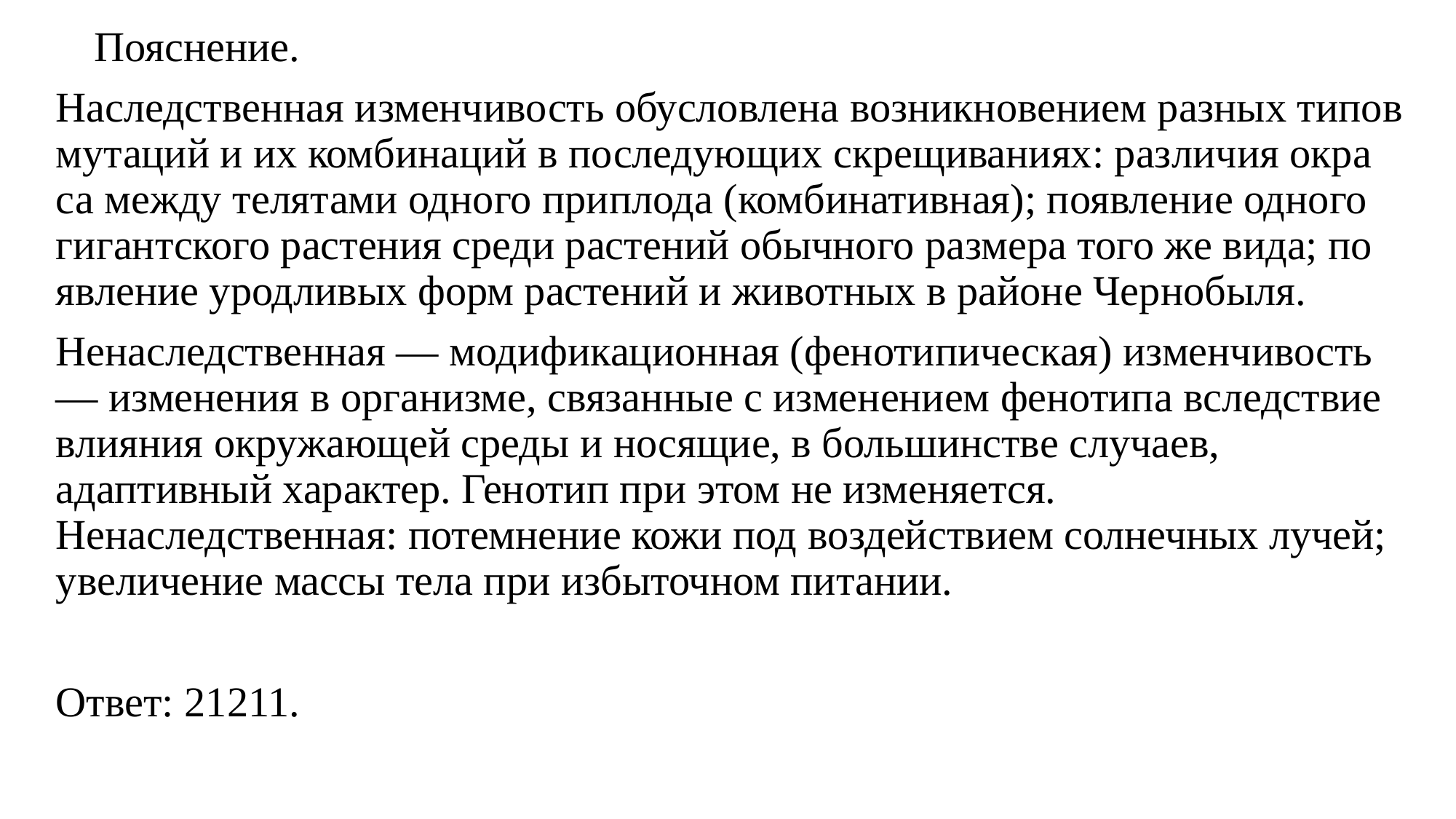

Пояснение.
Наследственная изменчивость обусловлена возникновением разных типов мутаций и их комбинаций в последующих скрещиваниях: раз­ли­чия окра­са между те­ля­та­ми од­но­го при­пло­да (комбинативная); по­яв­ле­ние од­но­го ги­гант­ско­го рас­те­ния среди рас­те­ний обыч­но­го раз­ме­ра того же вида; по­яв­ле­ние урод­ли­вых форм рас­те­ний и жи­вот­ных в рай­о­не Чер­но­бы­ля.
Ненаследственная — модификационная (фенотипическая) изменчивость — изменения в организме, связанные с изменением фенотипа вследствие влияния окружающей среды и носящие, в большинстве случаев, адаптивный характер. Генотип при этом не изменяется. Ненаследственная: по­тем­не­ние кожи под воз­дей­стви­ем сол­неч­ных лучей; уве­ли­че­ние массы тела при из­бы­точ­ном пи­та­нии.

Ответ: 21211.